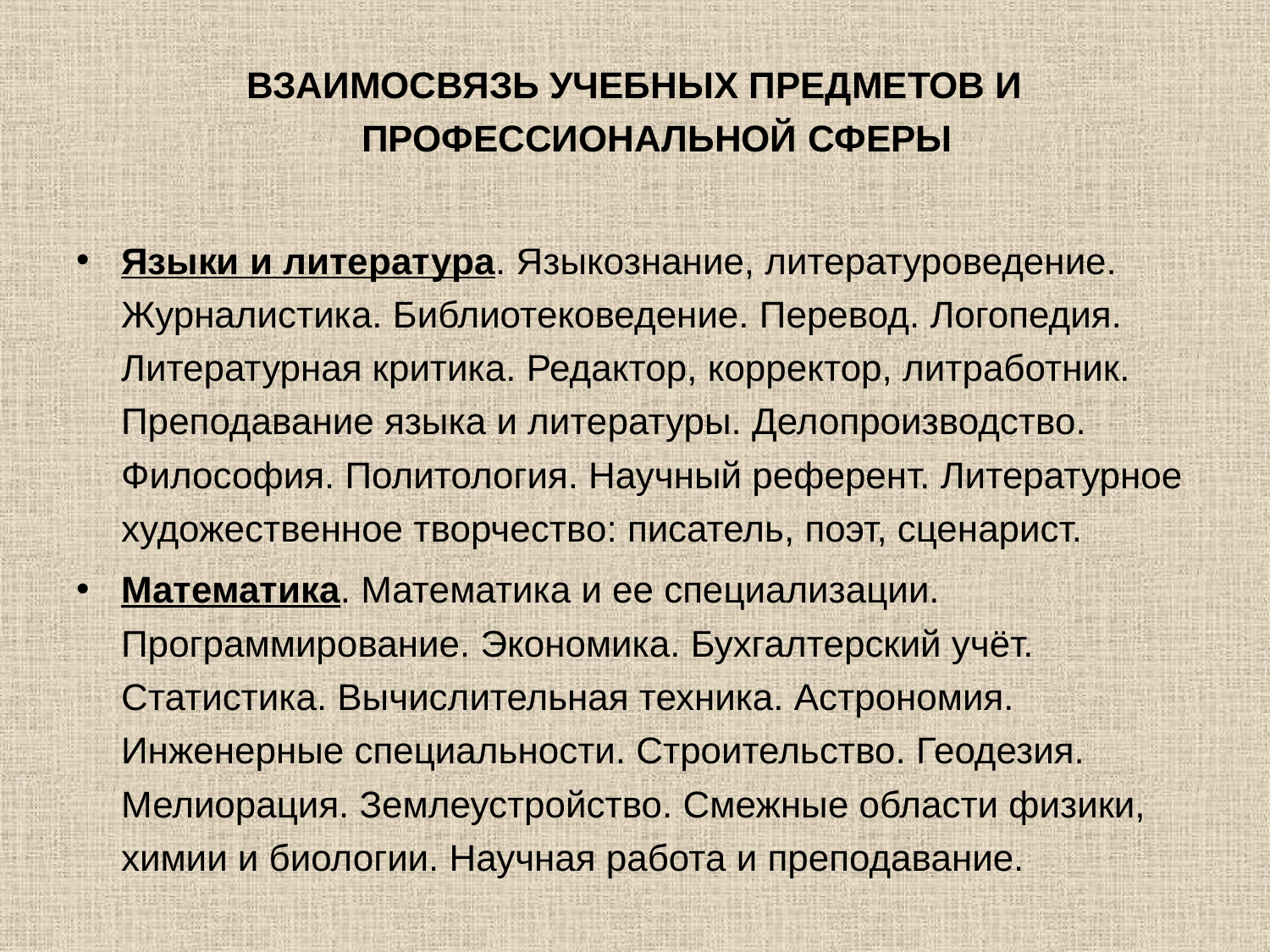

Взаимосвязь учебных предметов и профессиональной сферы

Языки и литература. Языкознание, литературоведение. Журналистика. Библиотековедение. Перевод. Логопедия. Литературная критика. Редактор, корректор, литработник. Преподавание языка и литературы. Делопроизводство. Философия. Политология. Научный референт. Литературное художественное творчество: писатель, поэт, сценарист.
Математика. Математика и ее специализации. Программирование. Экономика. Бухгалтерский учёт. Статистика. Вычислительная техника. Астрономия. Инженерные специальности. Строительство. Геодезия. Мелиорация. Землеустройство. Смежные области физики, химии и биологии. Научная работа и преподавание.